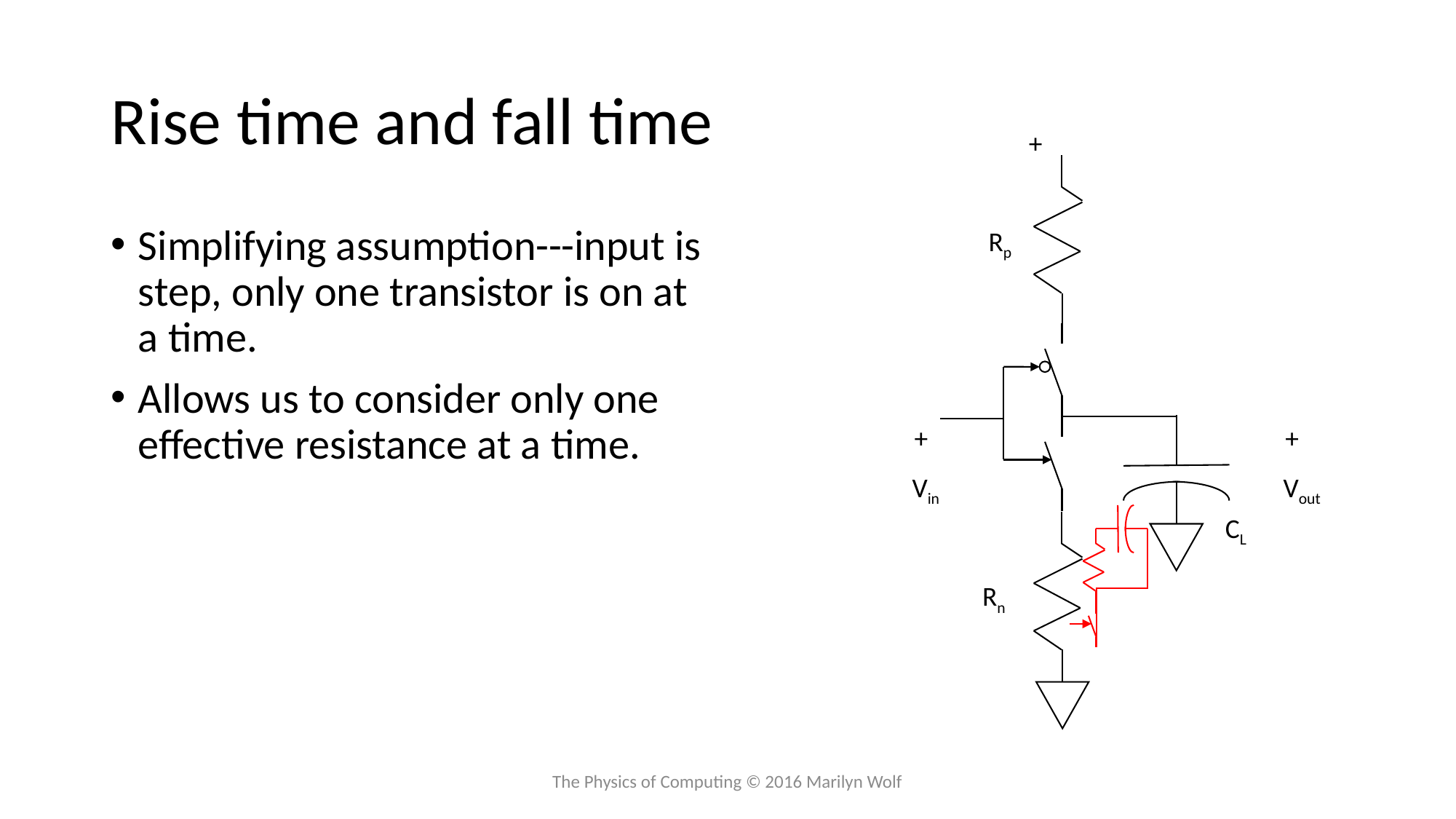

# Rise time and fall time
+
Simplifying assumption---input is step, only one transistor is on at a time.
Allows us to consider only one effective resistance at a time.
Rp

+
+
Vin
Vout
CL

Rn

The Physics of Computing © 2016 Marilyn Wolf